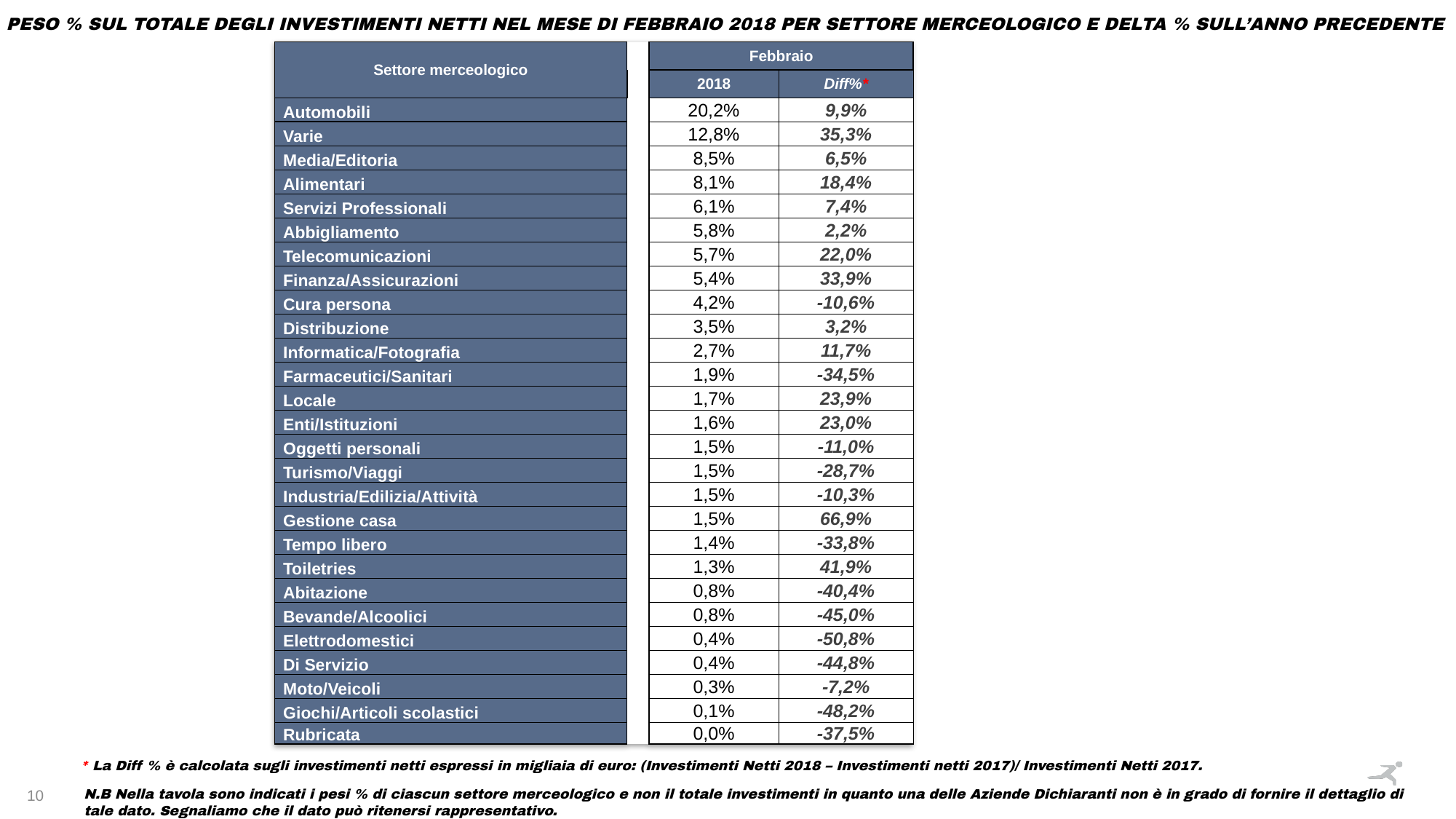

PESO % SUL TOTALE DEGLI INVESTIMENTI NETTI nel mese di FEBBRAIO 2018 PER SETTORE MERCEOLOGICO e delta % sull’anno precedente
| Settore merceologico |  | Febbraio |  |
| --- | --- | --- | --- |
|  |  | 2018 | Diff%\* |
| Automobili |  | 20,2% | 9,9% |
| Varie |  | 12,8% | 35,3% |
| Media/Editoria |  | 8,5% | 6,5% |
| Alimentari |  | 8,1% | 18,4% |
| Servizi Professionali |  | 6,1% | 7,4% |
| Abbigliamento |  | 5,8% | 2,2% |
| Telecomunicazioni |  | 5,7% | 22,0% |
| Finanza/Assicurazioni |  | 5,4% | 33,9% |
| Cura persona |  | 4,2% | -10,6% |
| Distribuzione |  | 3,5% | 3,2% |
| Informatica/Fotografia |  | 2,7% | 11,7% |
| Farmaceutici/Sanitari |  | 1,9% | -34,5% |
| Locale |  | 1,7% | 23,9% |
| Enti/Istituzioni |  | 1,6% | 23,0% |
| Oggetti personali |  | 1,5% | -11,0% |
| Turismo/Viaggi |  | 1,5% | -28,7% |
| Industria/Edilizia/Attività |  | 1,5% | -10,3% |
| Gestione casa |  | 1,5% | 66,9% |
| Tempo libero |  | 1,4% | -33,8% |
| Toiletries |  | 1,3% | 41,9% |
| Abitazione |  | 0,8% | -40,4% |
| Bevande/Alcoolici |  | 0,8% | -45,0% |
| Elettrodomestici |  | 0,4% | -50,8% |
| Di Servizio |  | 0,4% | -44,8% |
| Moto/Veicoli |  | 0,3% | -7,2% |
| Giochi/Articoli scolastici |  | 0,1% | -48,2% |
| Rubricata |  | 0,0% | -37,5% |
* La Diff % è calcolata sugli investimenti netti espressi in migliaia di euro: (Investimenti Netti 2018 – Investimenti netti 2017)/ Investimenti Netti 2017.
10
N.B Nella tavola sono indicati i pesi % di ciascun settore merceologico e non il totale investimenti in quanto una delle Aziende Dichiaranti non è in grado di fornire il dettaglio di tale dato. Segnaliamo che il dato può ritenersi rappresentativo.